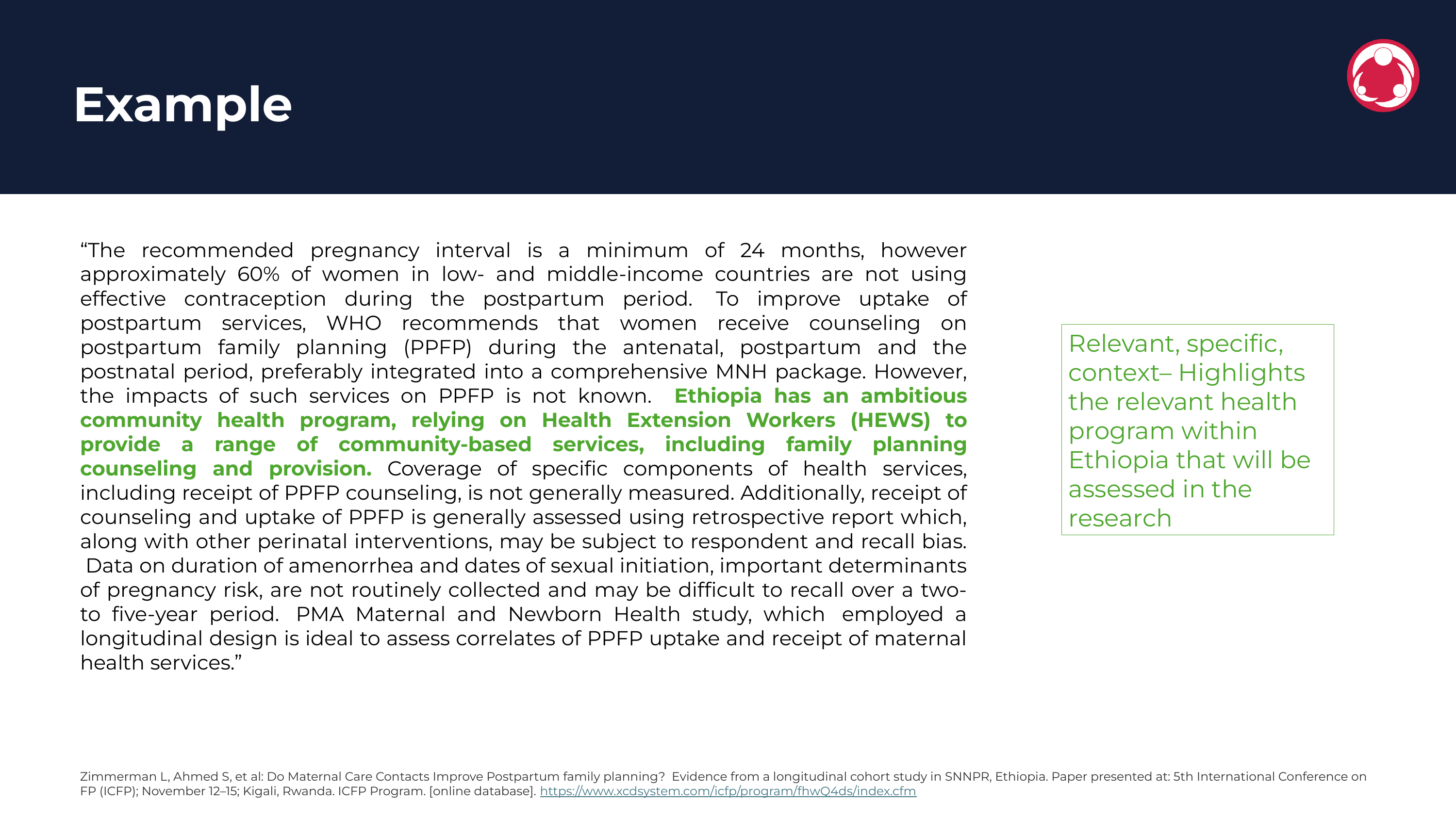

Example
“The recommended pregnancy interval is a minimum of 24 months, however approximately 60% of women in low- and middle-income countries are not using effective contraception during the postpartum period.  To improve uptake of postpartum services, WHO recommends that women receive counseling on postpartum family planning (PPFP) during the antenatal, postpartum and the postnatal period, preferably integrated into a comprehensive MNH package. However, the impacts of such services on PPFP is not known.  Ethiopia has an ambitious community health program, relying on Health Extension Workers (HEWS) to provide a range of community-based services, including family planning counseling and provision. Coverage of specific components of health services, including receipt of PPFP counseling, is not generally measured. Additionally, receipt of counseling and uptake of PPFP is generally assessed using retrospective report which, along with other perinatal interventions, may be subject to respondent and recall bias.  Data on duration of amenorrhea and dates of sexual initiation, important determinants of pregnancy risk, are not routinely collected and may be difficult to recall over a two- to five-year period.  PMA Maternal and Newborn Health study, which  employed a longitudinal design is ideal to assess correlates of PPFP uptake and receipt of maternal health services.”

Relevant, specific, context– Highlights the relevant health program within Ethiopia that will be assessed in the research
Zimmerman L, Ahmed S, et al: Do Maternal Care Contacts Improve Postpartum family planning?  Evidence from a longitudinal cohort study in SNNPR, Ethiopia. Paper presented at: 5th International Conference on FP (ICFP); November 12–15; Kigali, Rwanda. ICFP Program. [online database]. https://www.xcdsystem.com/icfp/program/fhwQ4ds/index.cfm